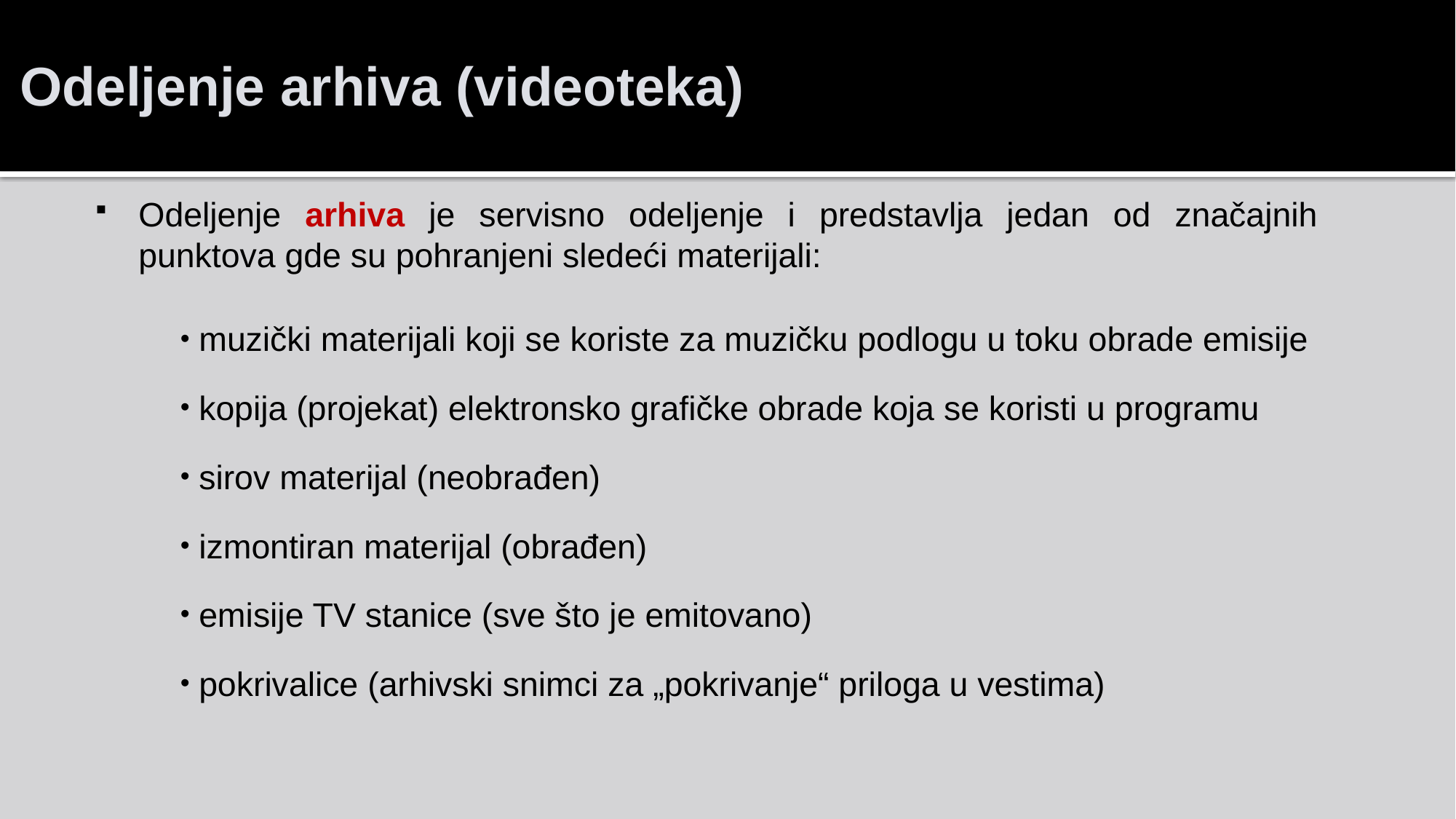

# Odeljenje arhiva (videoteka)
Odeljenje arhiva je servisno odeljenje i predstavlja jedan od značajnih punktova gde su pohranjeni sledeći materijali:

muzički materijali koji se koriste za muzičku podlogu u toku obrade emisije
kopija (projekat) elektronsko grafičke obrade koja se koristi u programu
sirov materijal (neobrađen)
izmontiran materijal (obrađen)
emisije TV stanice (sve što je emitovano)
pokrivalice (arhivski snimci za „pokrivanje“ priloga u vestima)